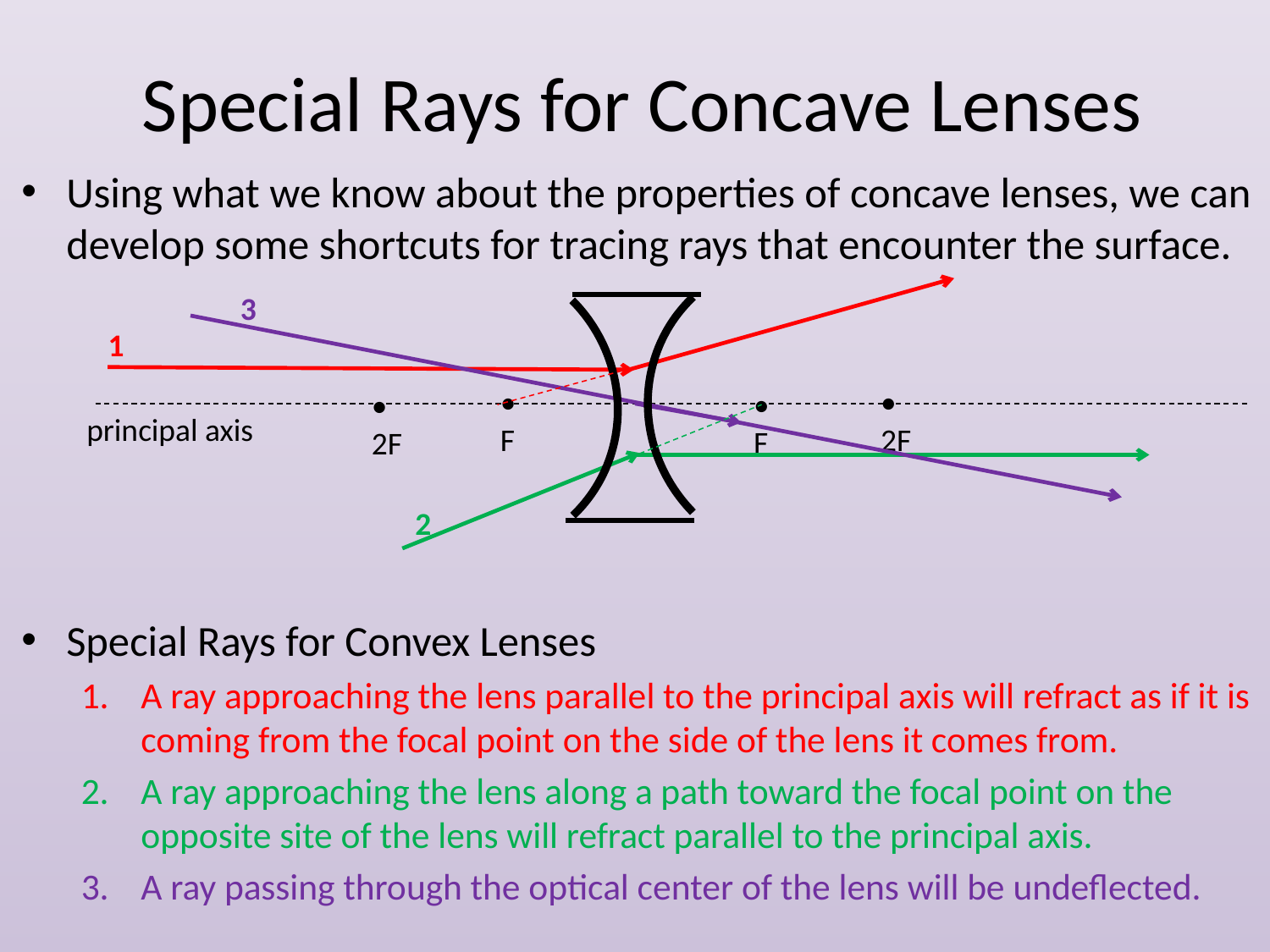

# Special Rays for Concave Lenses
Using what we know about the properties of concave lenses, we can develop some shortcuts for tracing rays that encounter the surface.

Special Rays for Convex Lenses
A ray approaching the lens parallel to the principal axis will refract as if it is coming from the focal point on the side of the lens it comes from.
A ray approaching the lens along a path toward the focal point on the opposite site of the lens will refract parallel to the principal axis.
A ray passing through the optical center of the lens will be undeflected.

3
1
•
F
•
2F
•
F
•
2F
principal axis
2